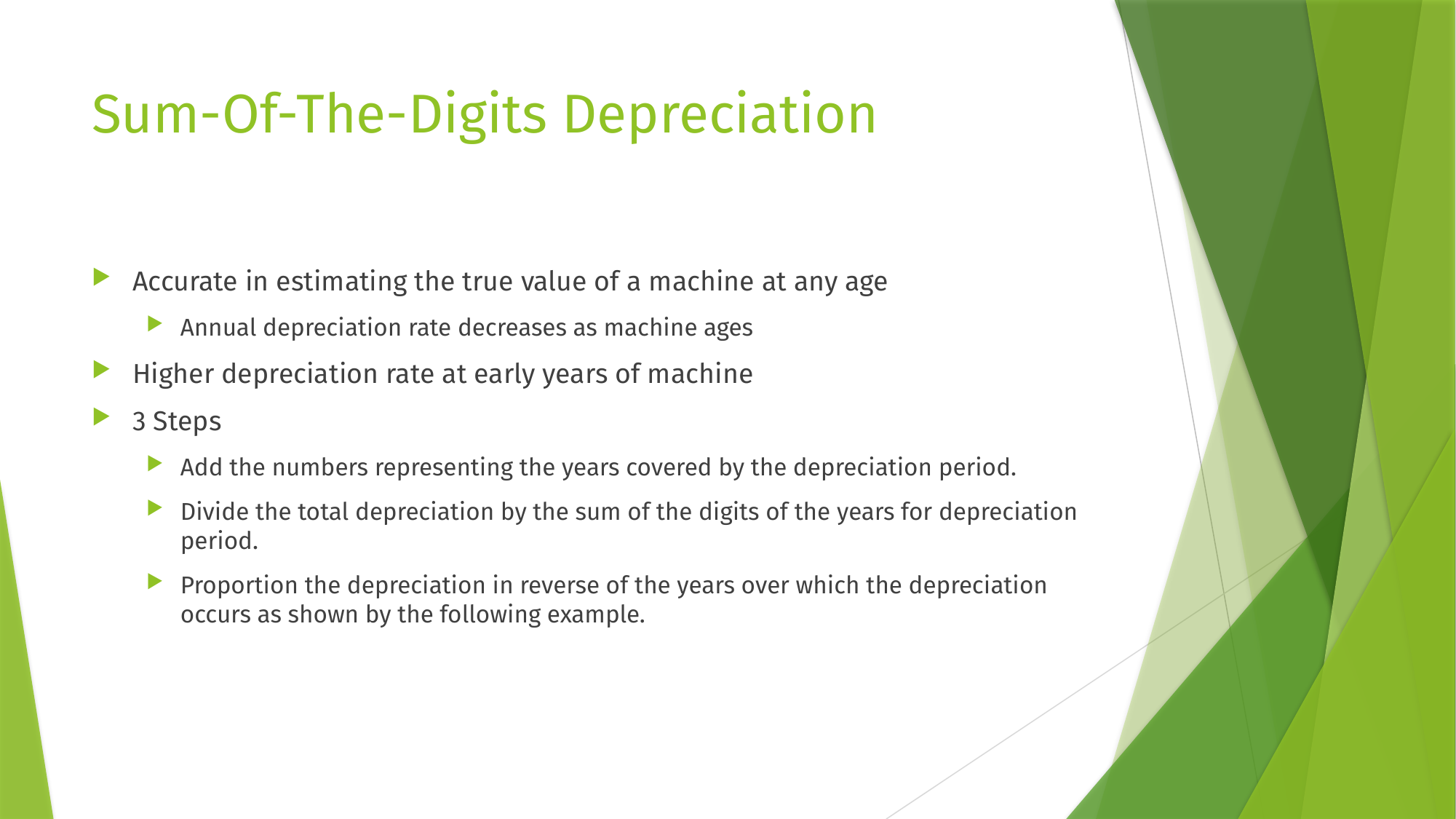

# Sum-Of-The-Digits Depreciation
Accurate in estimating the true value of a machine at any age
Annual depreciation rate decreases as machine ages
Higher depreciation rate at early years of machine
3 Steps
Add the numbers representing the years covered by the depreciation period.
Divide the total depreciation by the sum of the digits of the years for depreciation period.
Proportion the depreciation in reverse of the years over which the depreciation occurs as shown by the following example.